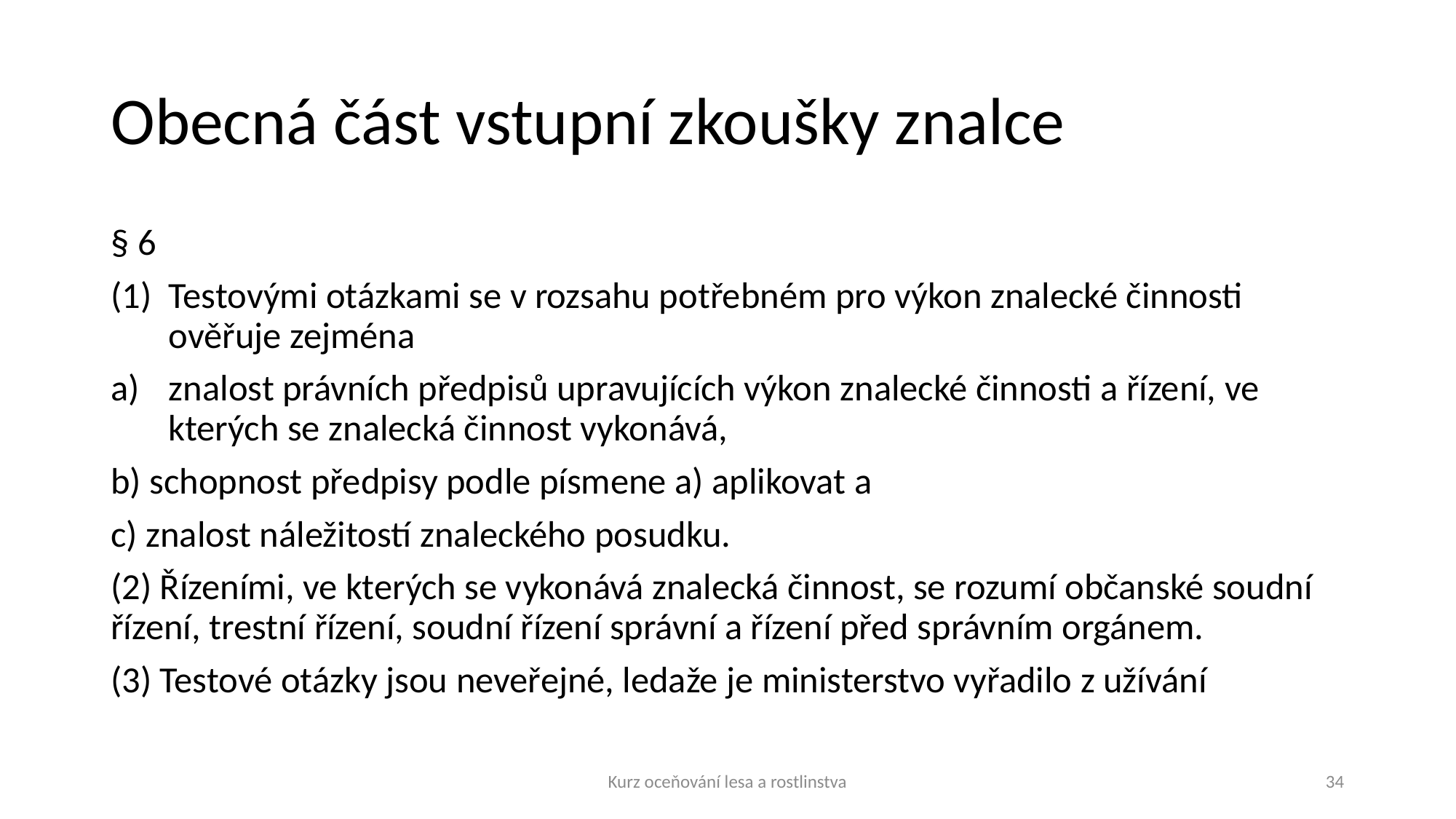

# Obecná část vstupní zkoušky znalce
§ 6
Testovými otázkami se v rozsahu potřebném pro výkon znalecké činnosti ověřuje zejména
znalost právních předpisů upravujících výkon znalecké činnosti a řízení, ve kterých se znalecká činnost vykonává,
b) schopnost předpisy podle písmene a) aplikovat a
c) znalost náležitostí znaleckého posudku.
(2) Řízeními, ve kterých se vykonává znalecká činnost, se rozumí občanské soudní řízení, trestní řízení, soudní řízení správní a řízení před správním orgánem.
(3) Testové otázky jsou neveřejné, ledaže je ministerstvo vyřadilo z užívání
Kurz oceňování lesa a rostlinstva
34